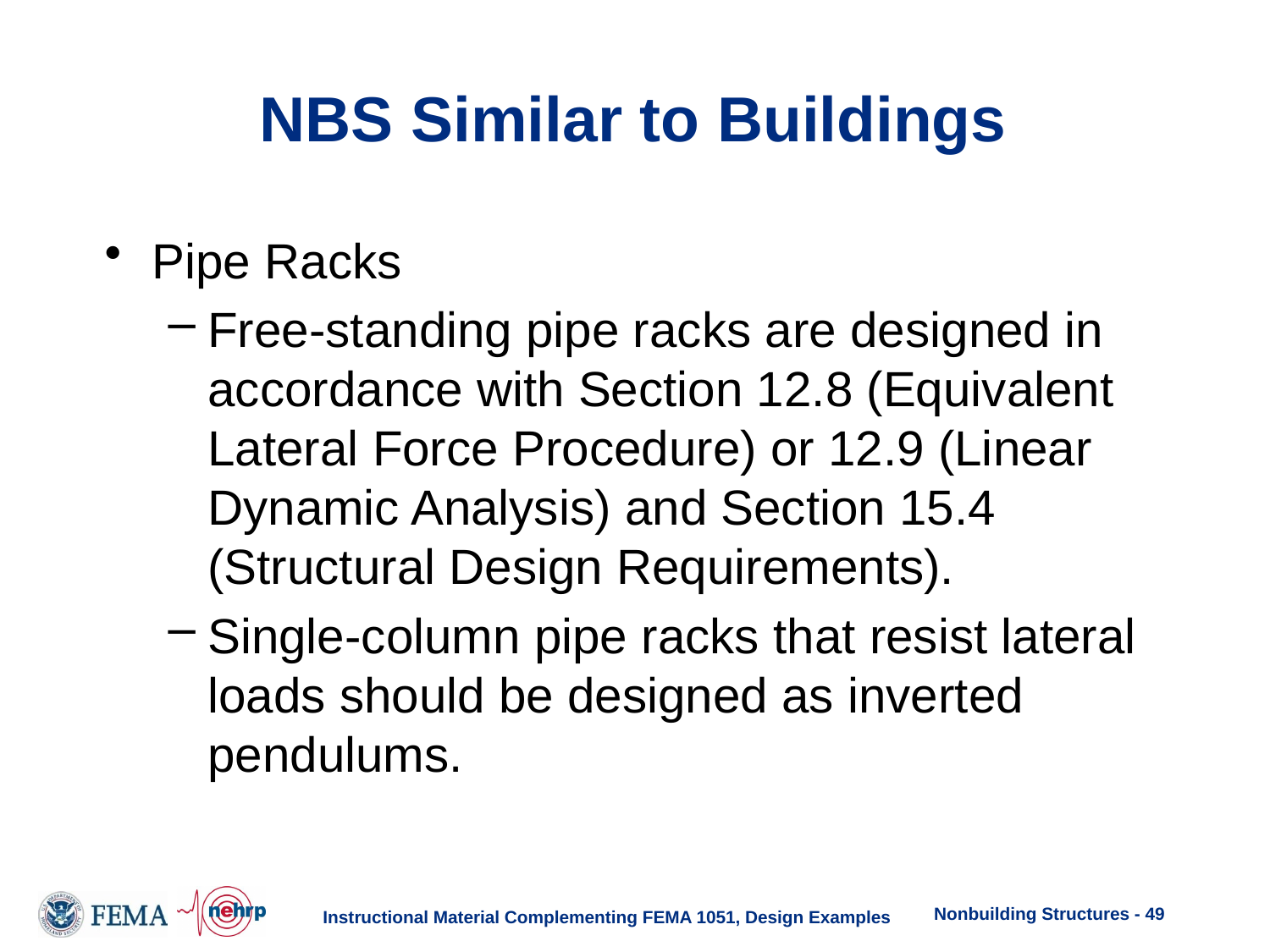

# NBS Similar to Buildings
Pipe Racks
Free-standing pipe racks are designed in accordance with Section 12.8 (Equivalent Lateral Force Procedure) or 12.9 (Linear Dynamic Analysis) and Section 15.4 (Structural Design Requirements).
Single-column pipe racks that resist lateral loads should be designed as inverted pendulums.
Nonbuilding Structures - 49
Instructional Material Complementing FEMA 1051, Design Examples